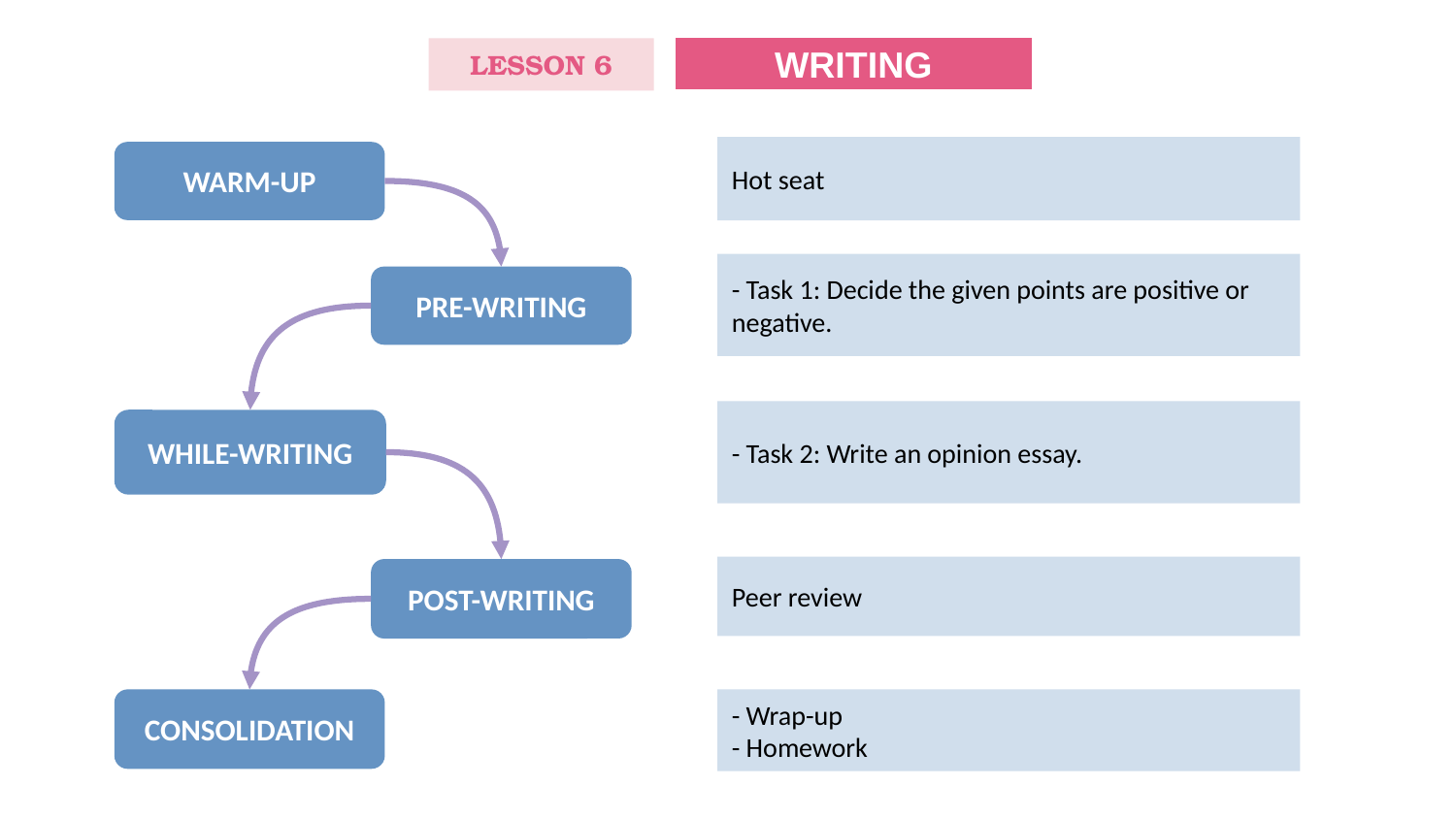

WRITING
LESSON 6
Hot seat
WARM-UP
- Task 1: Decide the given points are positive or negative.
PRE-WRITING
- Task 2: Write an opinion essay.
WHILE-WRITING
Peer review
POST-WRITING
CONSOLIDATION
- Wrap-up
- Homework